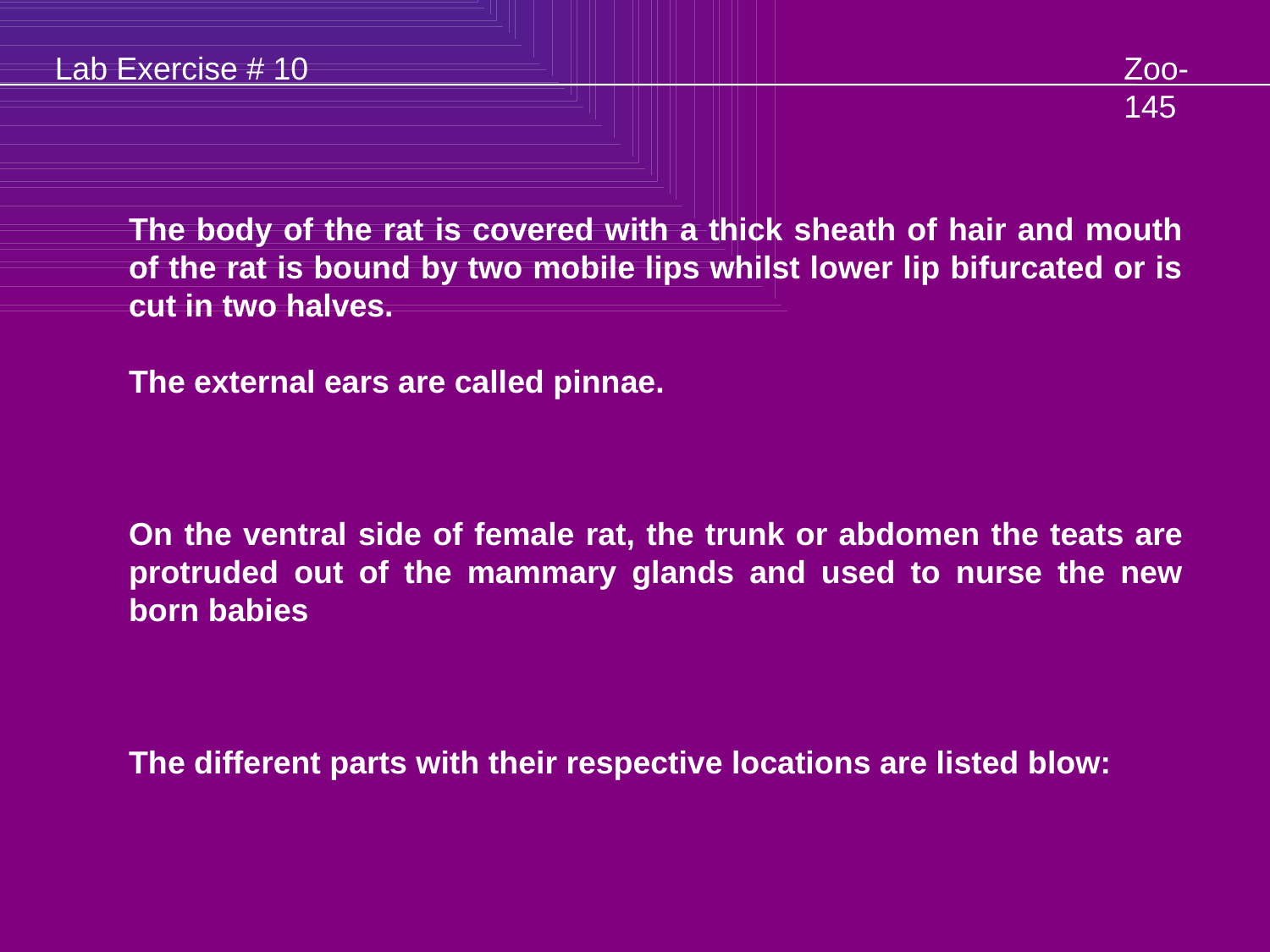

Lab Exercise # 10
Zoo- 145

The body of the rat is covered with a thick sheath of hair and mouth of the rat is bound by two mobile lips whilst lower lip bifurcated or is cut in two halves.

The external ears are called pinnae.

On the ventral side of female rat, the trunk or abdomen the teats are protruded out of the mammary glands and used to nurse the new born babies

The different parts with their respective locations are listed blow: